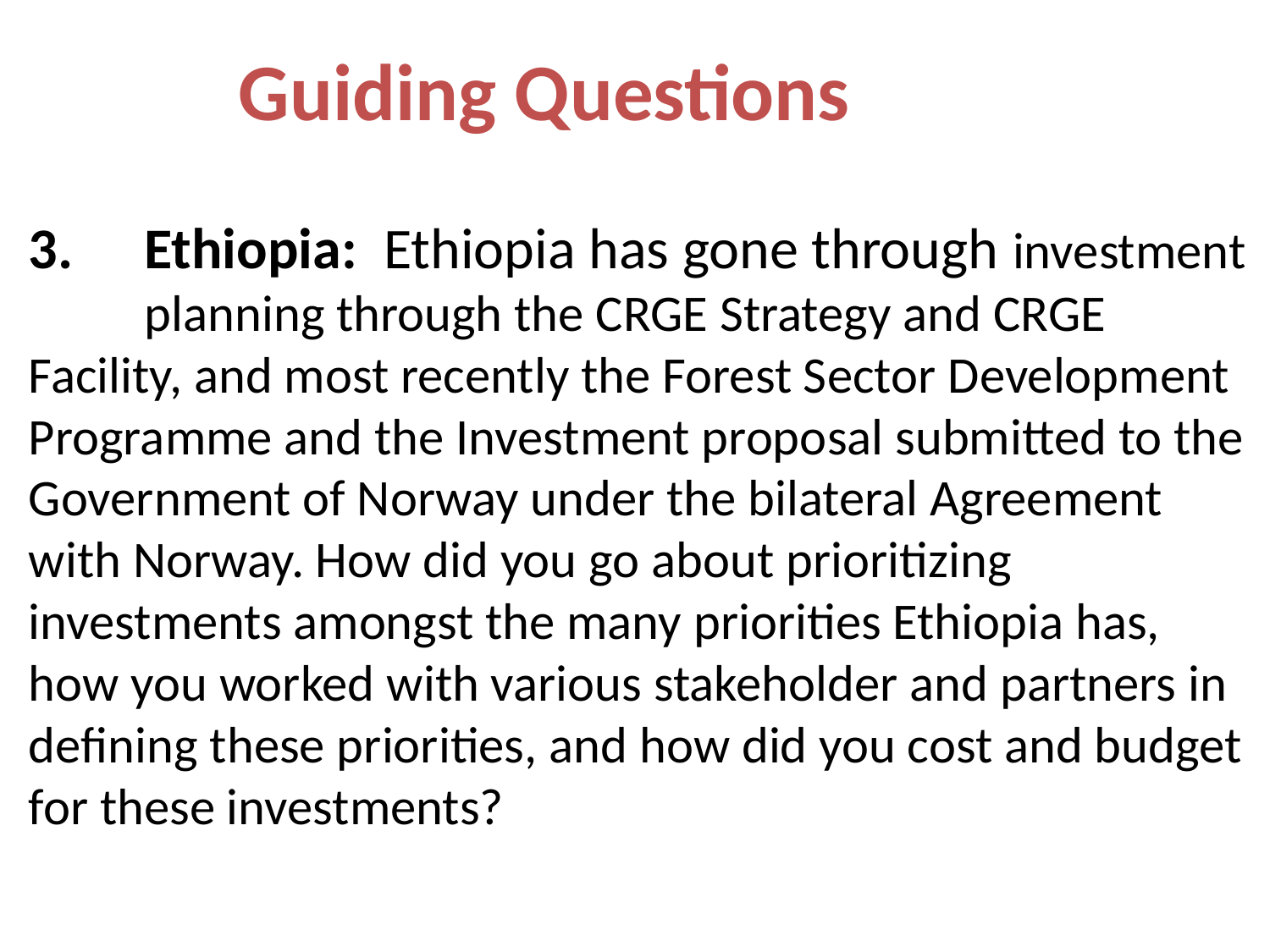

Guiding Questions

3. 	Ethiopia:  Ethiopia has gone through investment 	planning through the CRGE Strategy and CRGE Facility, and most recently the Forest Sector Development Programme and the Investment proposal submitted to the Government of Norway under the bilateral Agreement with Norway. How did you go about prioritizing investments amongst the many priorities Ethiopia has, how you worked with various stakeholder and partners in defining these priorities, and how did you cost and budget for these investments?